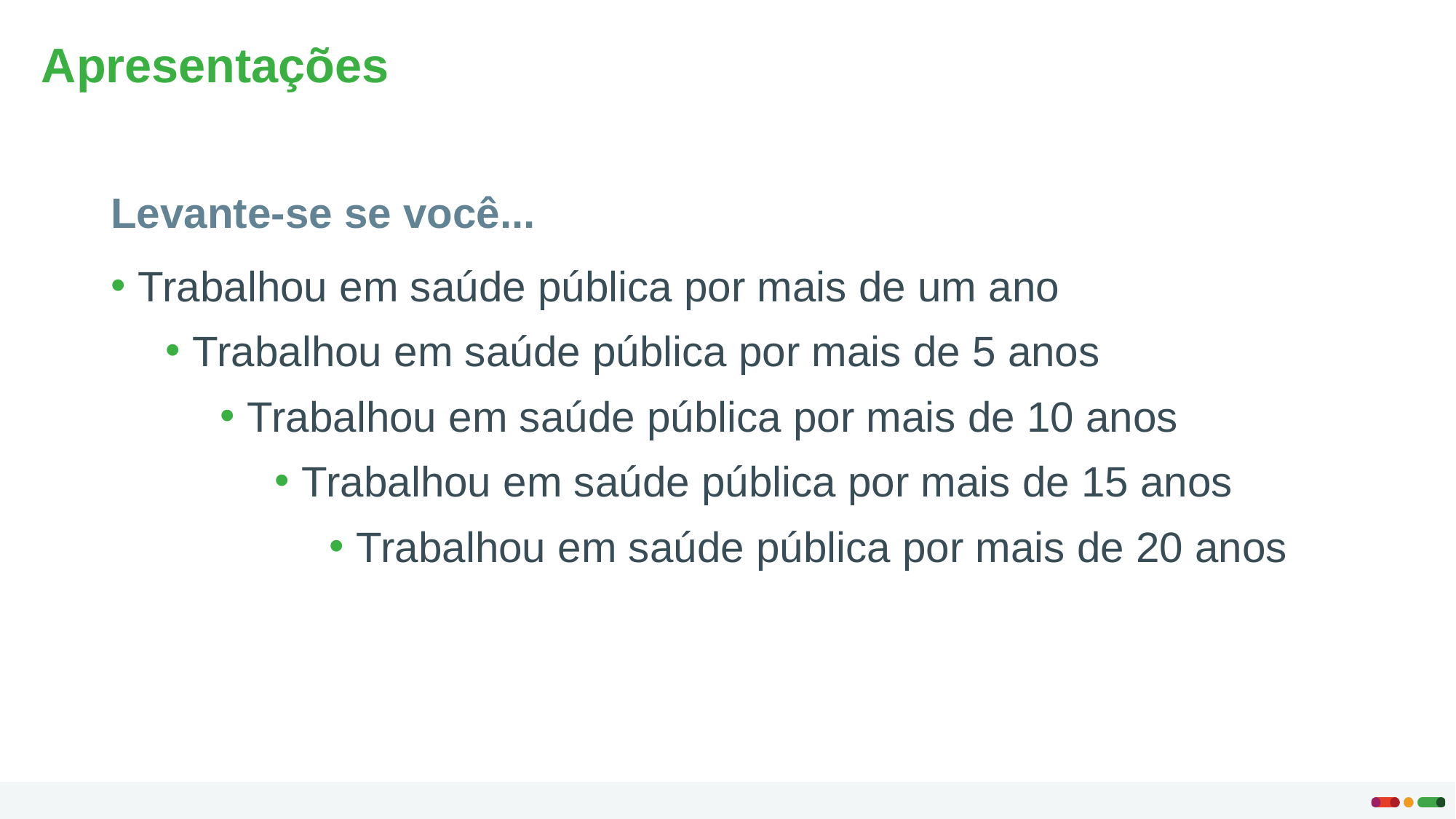

# Apresentações
Levante-se se você...
Trabalhou em saúde pública por mais de um ano
Trabalhou em saúde pública por mais de 5 anos
Trabalhou em saúde pública por mais de 10 anos
Trabalhou em saúde pública por mais de 15 anos
Trabalhou em saúde pública por mais de 20 anos